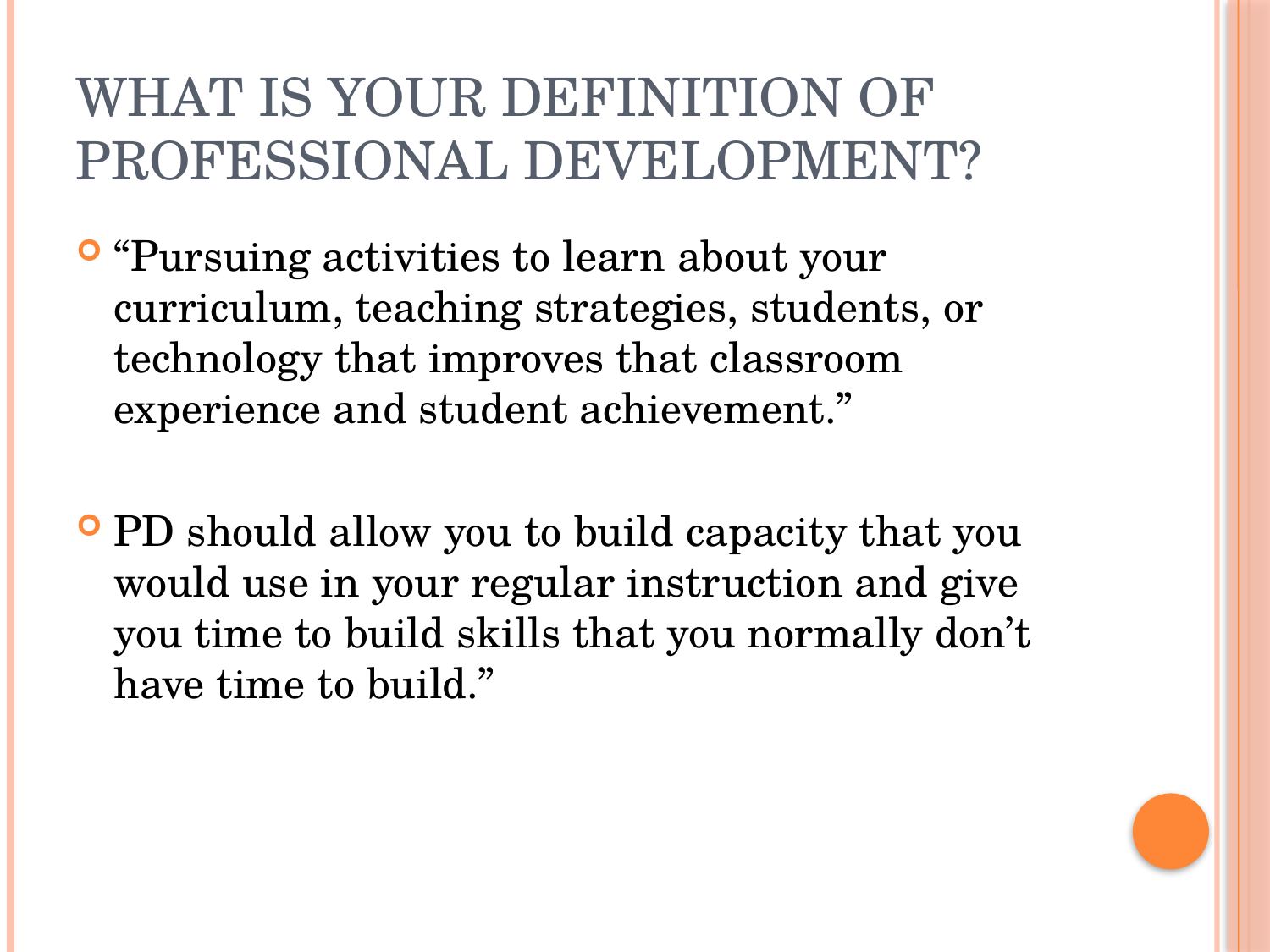

# What is your definition of professional development?
“Pursuing activities to learn about your curriculum, teaching strategies, students, or technology that improves that classroom experience and student achievement.”

PD should allow you to build capacity that you would use in your regular instruction and give you time to build skills that you normally don’t have time to build.”